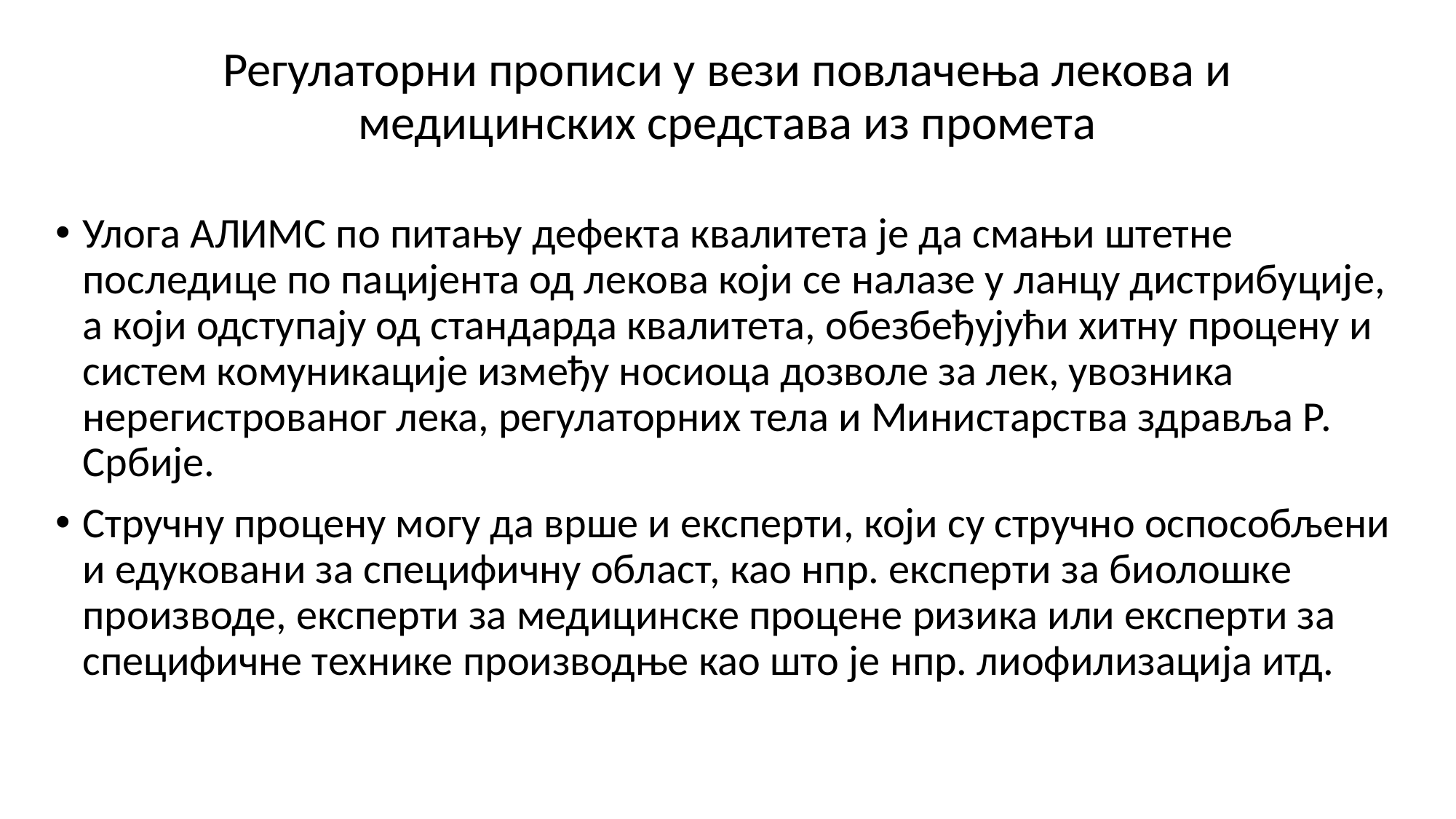

# Регулаторни прописи у вези повлачења лекова и медицинских средстава из промета
Улога АЛИМС по питању дефекта квалитета је да смањи штетне последице по пацијента од лекова који се налазе у ланцу дистрибуције, а који одступају од стандарда квалитета, обезбеђујући хитну процену и систем комуникације између носиоца дозволе за лек, увозника нерегистрованог лека, регулаторних тела и Министарства здравља Р. Србије.
Стручну процену могу да врше и експерти, који су стручно оспособљени и едуковани за специфичну област, као нпр. експерти за биолошке производе, експерти за медицинске процене ризика или експерти за специфичне технике производње као што је нпр. лиофилизација итд.